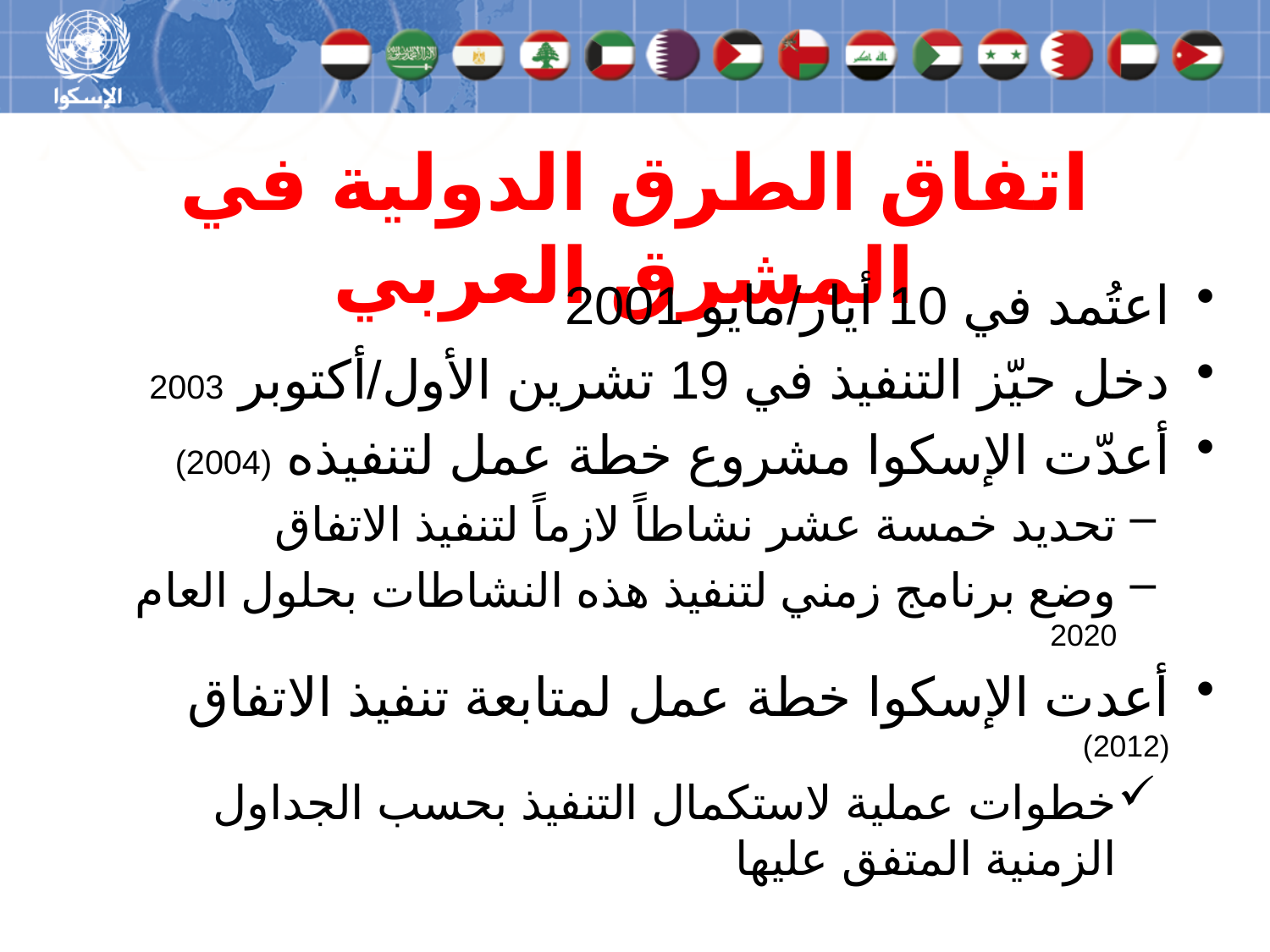

# اتفاق الطرق الدولية في المشرق العربي
اعتُمد في 10 أيار/مايو 2001
دخل حيّز التنفيذ في 19 تشرين الأول/أكتوبر 2003
أعدّت الإسكوا مشروع خطة عمل لتنفيذه (2004)
تحديد خمسة عشر نشاطاً لازماً لتنفيذ الاتفاق
وضع برنامج زمني لتنفيذ هذه النشاطات بحلول العام 2020
أعدت الإسكوا خطة عمل لمتابعة تنفيذ الاتفاق (2012)
خطوات عملية لاستكمال التنفيذ بحسب الجداول الزمنية المتفق عليها